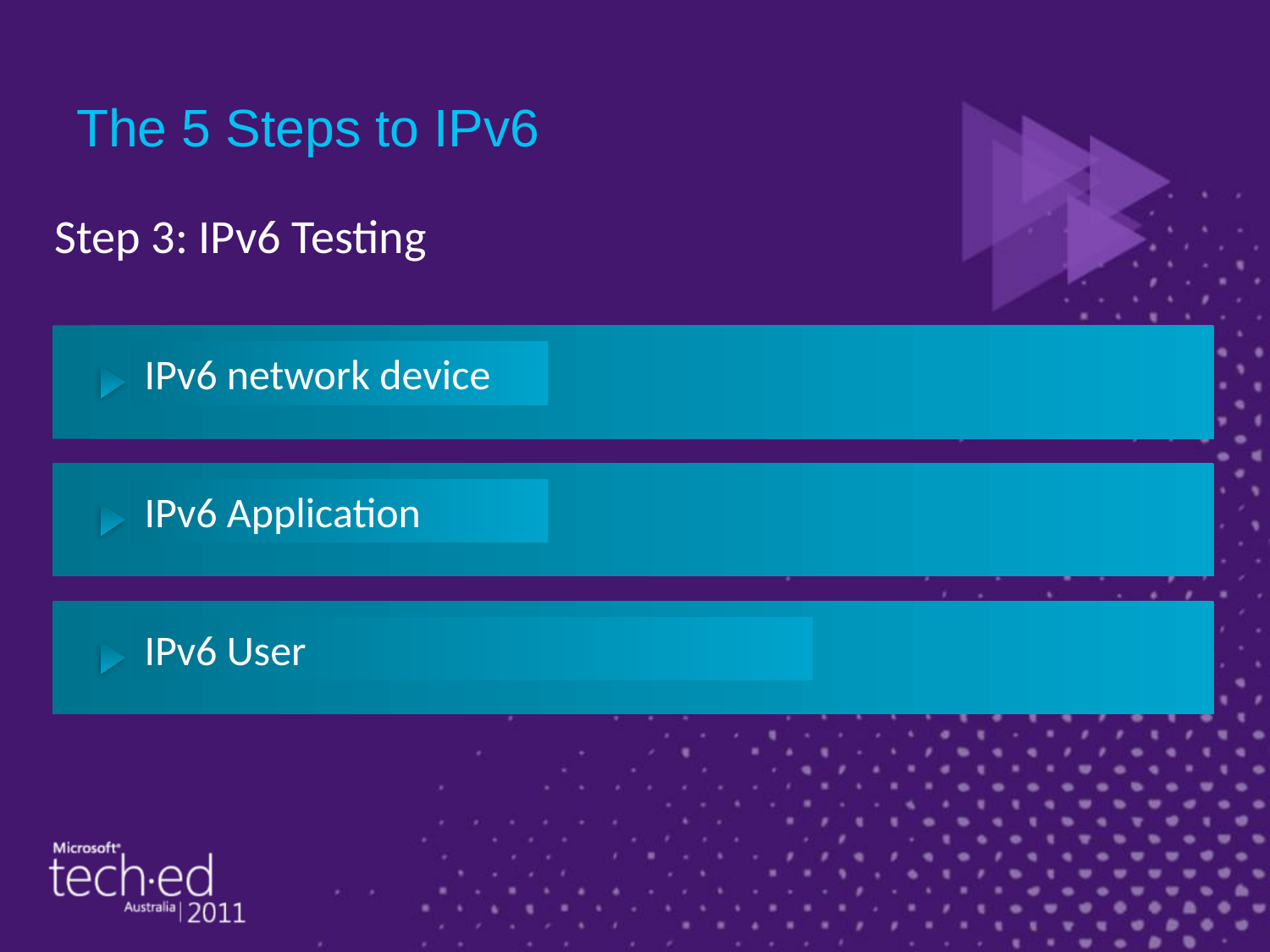

# The 5 Steps to IPv6
Step 3: IPv6 Testing

IPv6 network device

IPv6 Application

IPv6 User